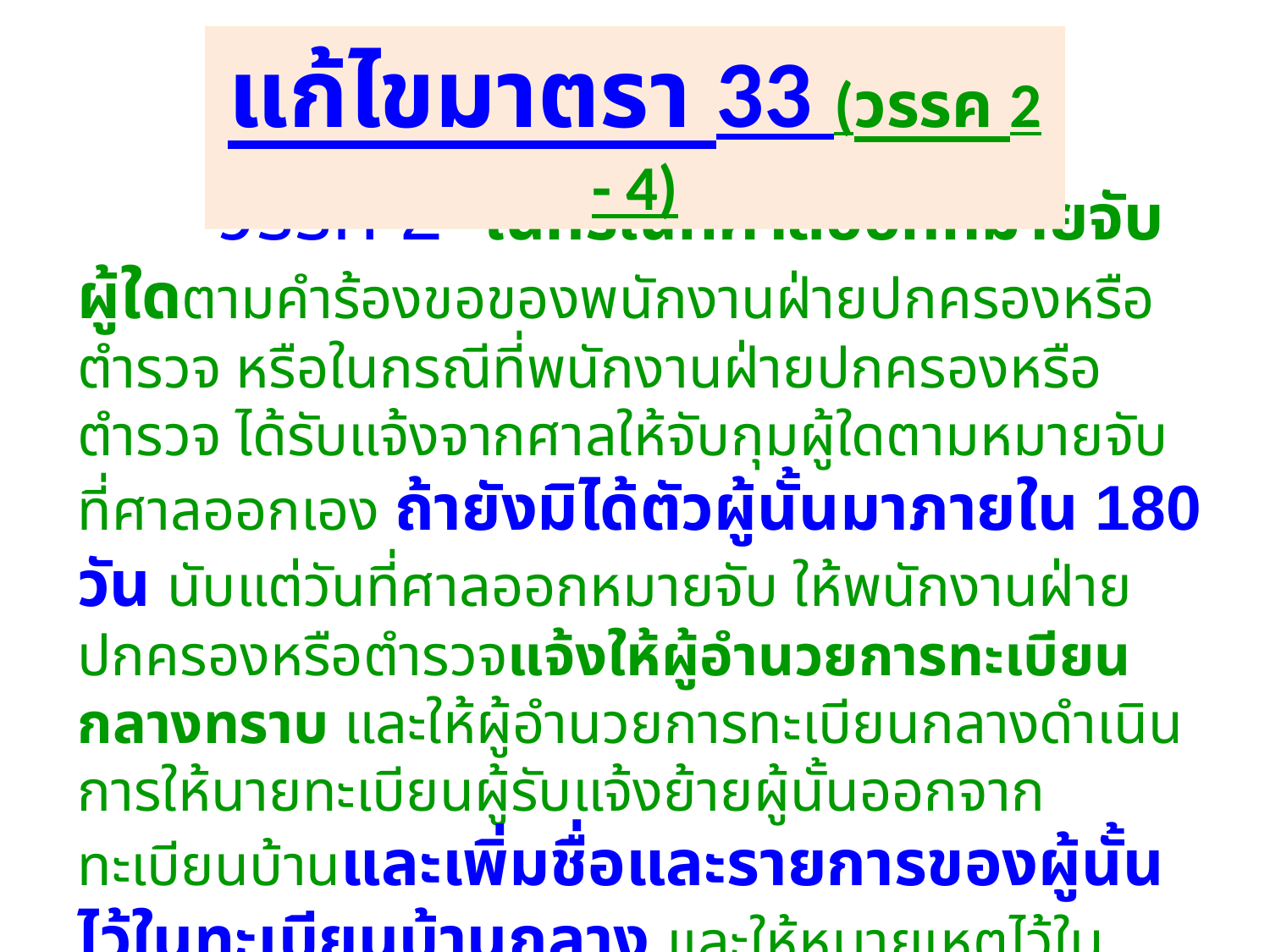

แก้ไขมาตรา 33 (วรรค 2 - 4)
       วรรค 2 “ในกรณีที่ศาลออกหมายจับผู้ใดตามคำร้องขอของพนักงานฝ่ายปกครองหรือตำรวจ หรือในกรณีที่พนักงานฝ่ายปกครองหรือตำรวจ ได้รับแจ้งจากศาลให้จับกุมผู้ใดตามหมายจับที่ศาลออกเอง ถ้ายังมิได้ตัวผู้นั้นมาภายใน 180 วัน นับแต่วันที่ศาลออกหมายจับ ให้พนักงานฝ่ายปกครองหรือตำรวจแจ้งให้ผู้อำนวยการทะเบียนกลางทราบ และให้ผู้อำนวยการทะเบียนกลางดำเนินการให้นายทะเบียนผู้รับแจ้งย้ายผู้นั้นออกจากทะเบียนบ้านและเพิ่มชื่อและรายการของผู้นั้นไว้ในทะเบียนบ้านกลาง และให้หมายเหตุไว้ในรายการของบุคคลนั้นว่าอยู่ในระหว่างการติดตามตัวตามหมายจับด้วย การหมายเหตุดังกล่าวมิให้ถือว่าเป็นการจัดเก็บข้อมูลตามมาตรา ๑๓ (๒)